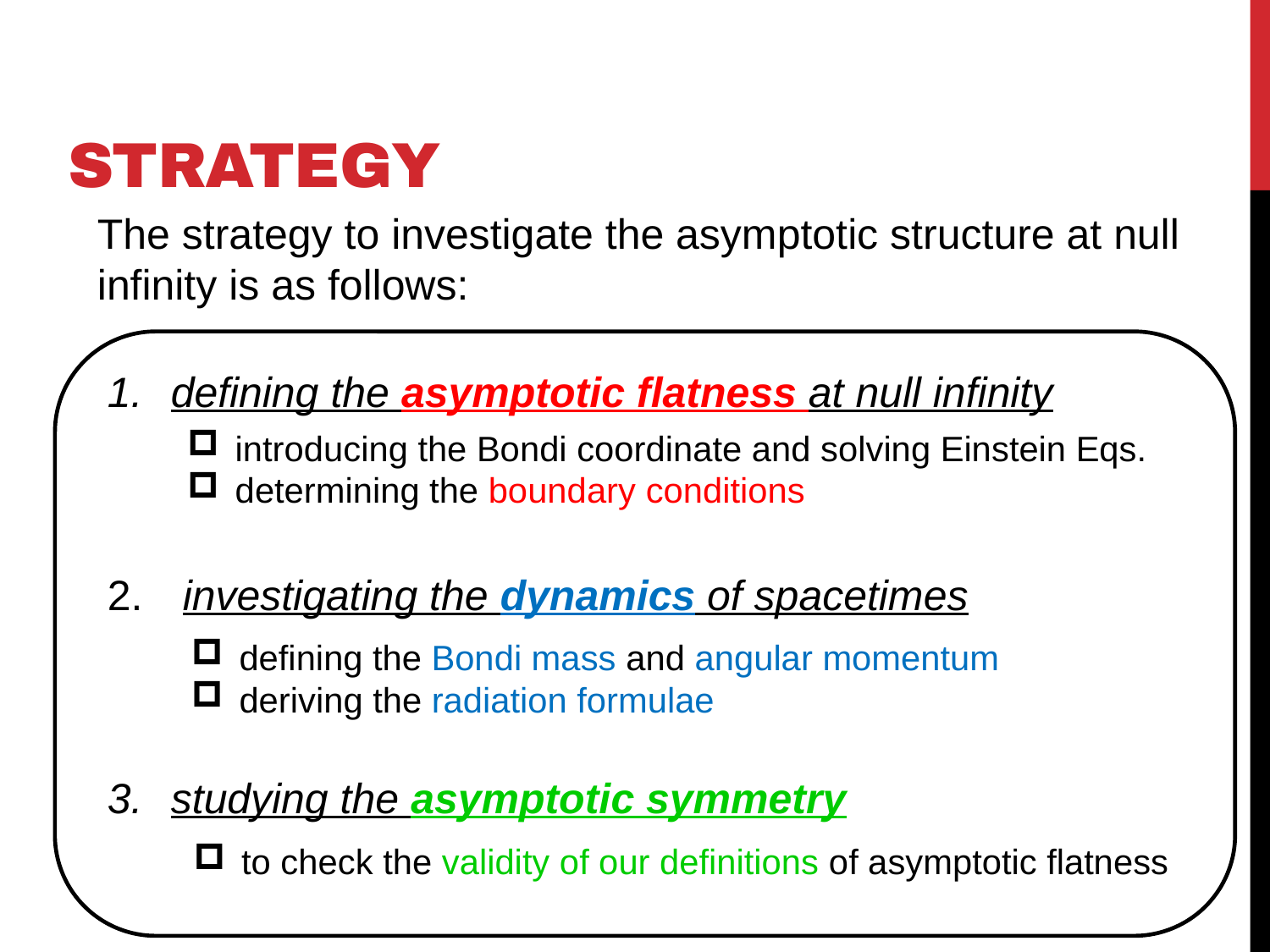

# strategy
The strategy to investigate the asymptotic structure at null infinity is as follows:

defining the asymptotic flatness at null infinity

 investigating the dynamics of spacetimes

studying the asymptotic symmetry

introducing the Bondi coordinate and solving Einstein Eqs.
determining the boundary conditions
defining the Bondi mass and angular momentum
deriving the radiation formulae
to check the validity of our definitions of asymptotic flatness